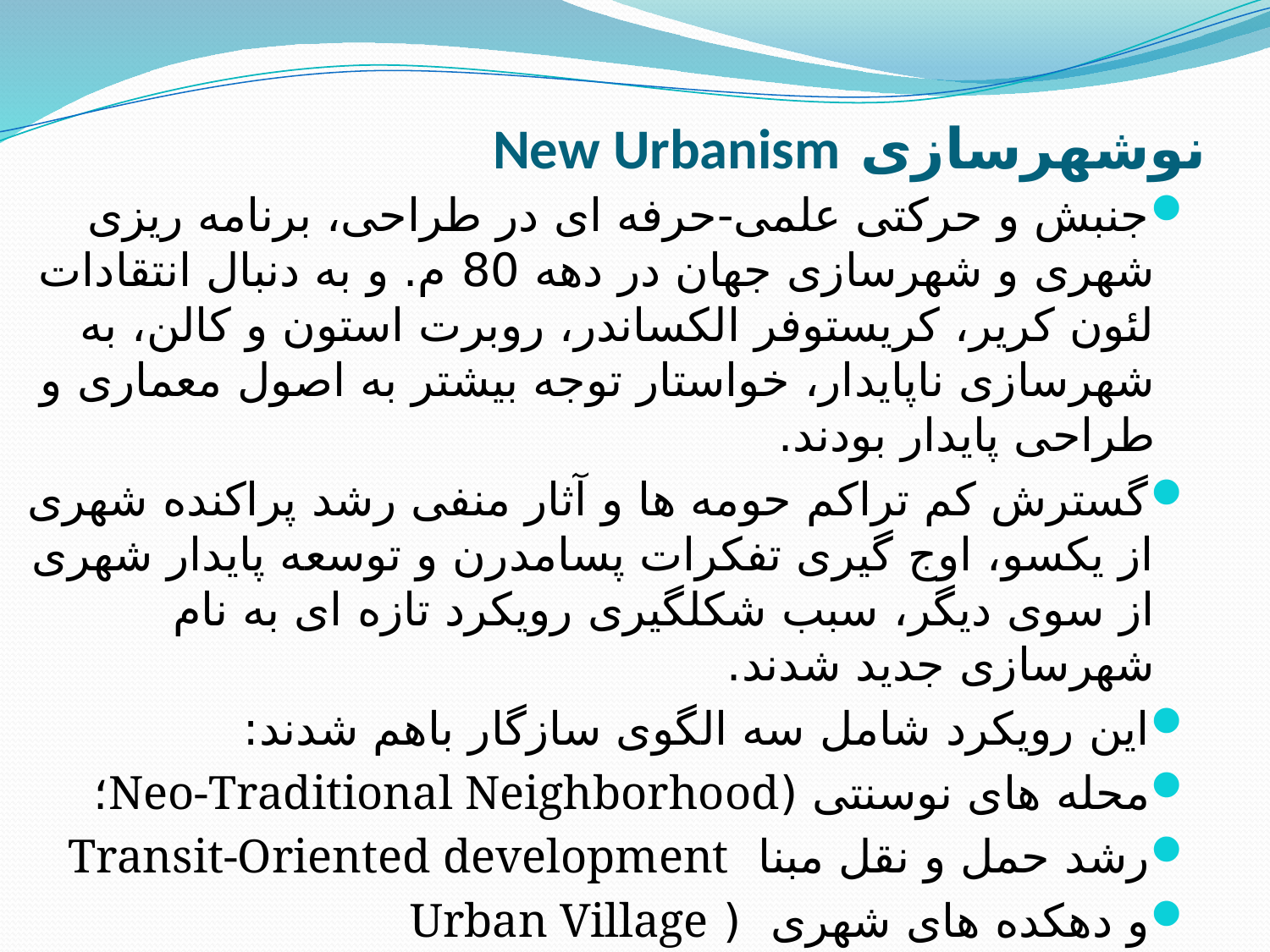

# نوشهرسازی New Urbanism
جنبش و حرکتی علمی-حرفه ای در طراحی، برنامه ریزی شهری و شهرسازی جهان در دهه 80 م. و به دنبال انتقادات لئون کریر، کریستوفر الکساندر، روبرت استون و کالن، به شهرسازی ناپایدار، خواستار توجه بیشتر به اصول معماری و طراحی پایدار بودند.
گسترش کم تراکم حومه ها و آثار منفی رشد پراکنده شهری از یکسو، اوج گیری تفکرات پسامدرن و توسعه پایدار شهری از سوی دیگر، سبب شکلگیری رویکرد تازه ای به نام شهرسازی جدید شدند.
این رویکرد شامل سه الگوی سازگار باهم شدند:
محله های نوسنتی (Neo-Traditional Neighborhood؛
رشد حمل و نقل مبنا  Transit-Oriented development
و دهکده های شهری  ( Urban Village